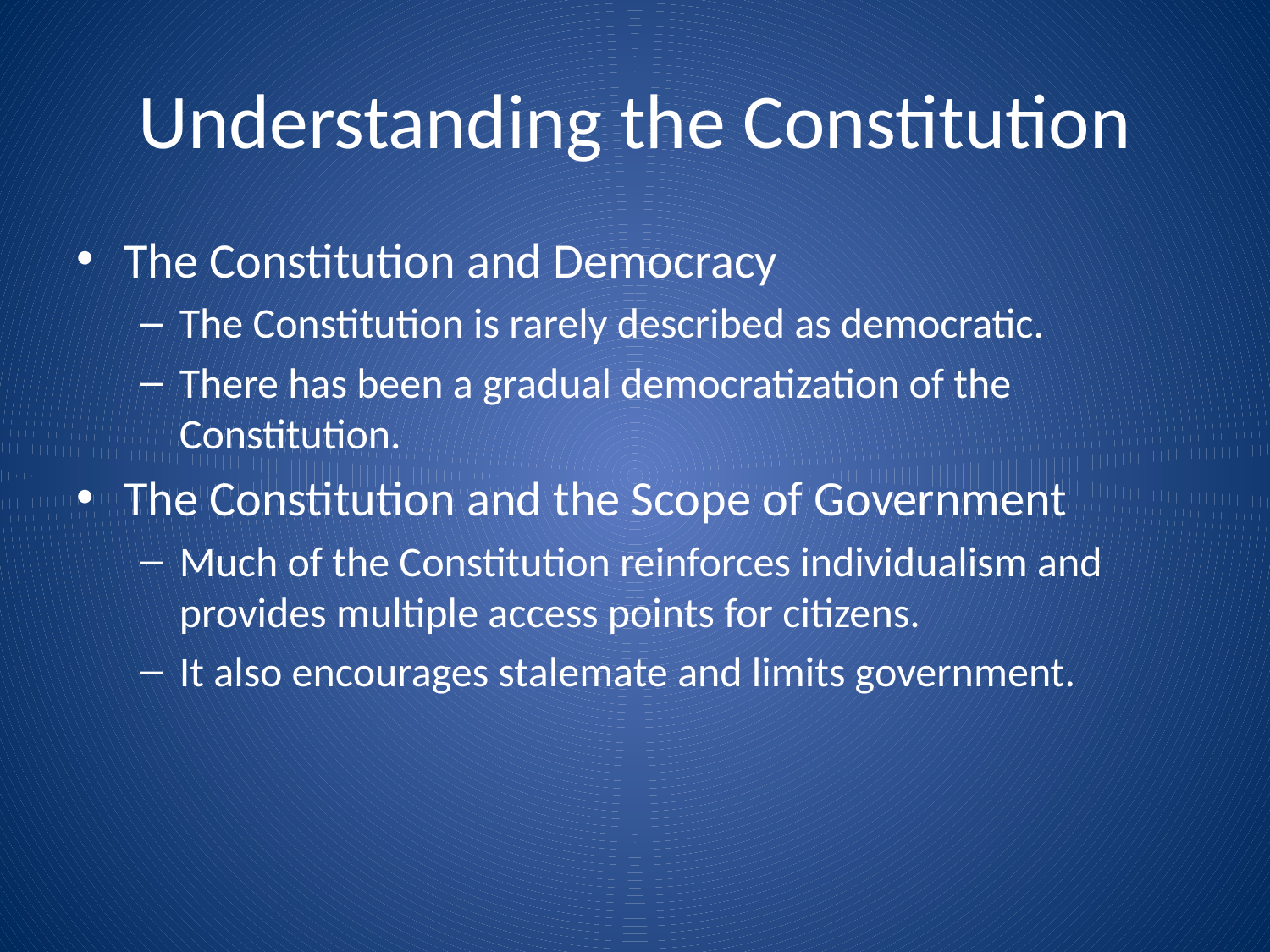

# Understanding the Constitution
The Constitution and Democracy
The Constitution is rarely described as democratic.
There has been a gradual democratization of the Constitution.
The Constitution and the Scope of Government
Much of the Constitution reinforces individualism and provides multiple access points for citizens.
It also encourages stalemate and limits government.